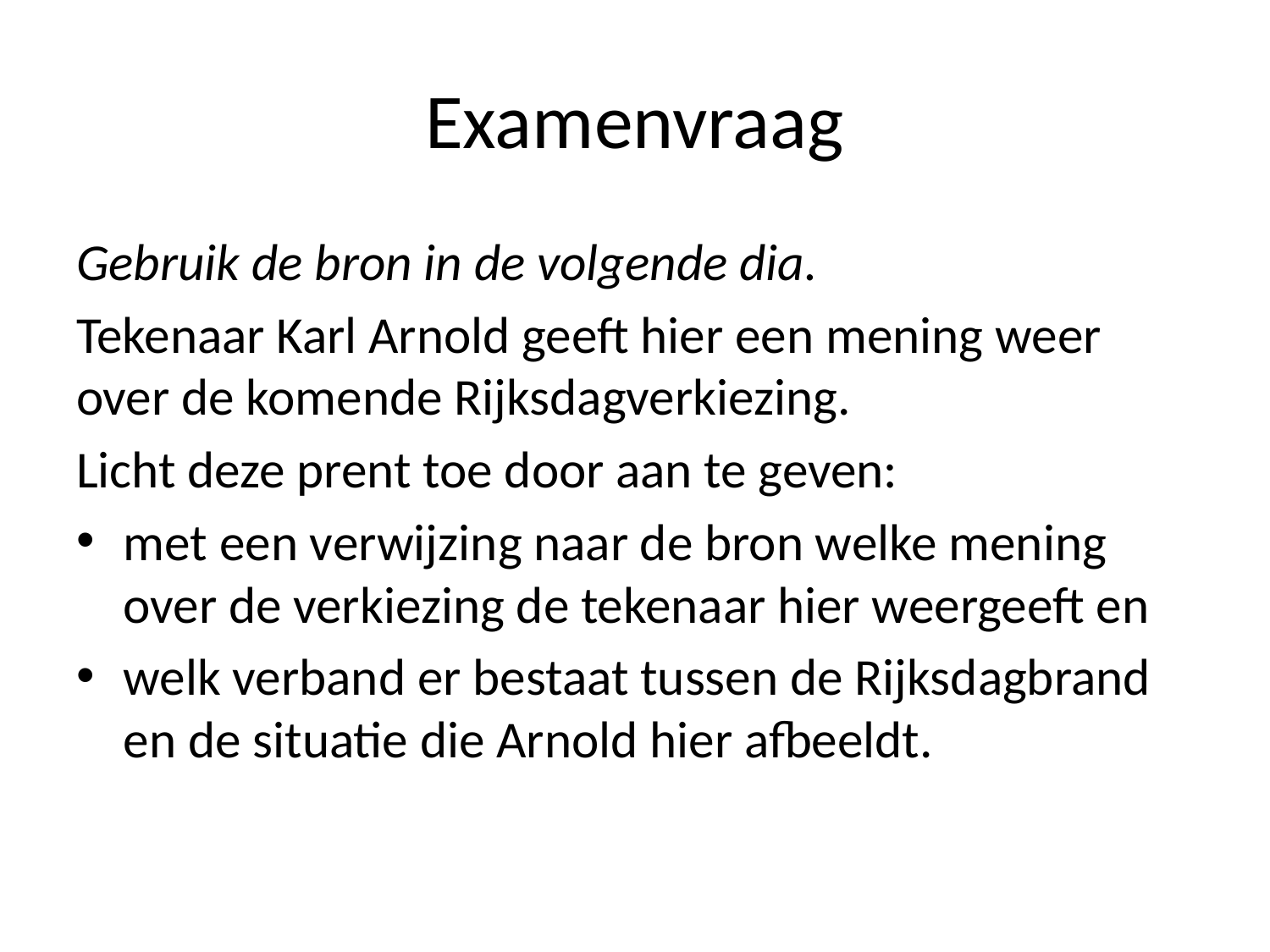

# Examenvraag
Gebruik de bron in de volgende dia.
Tekenaar Karl Arnold geeft hier een mening weer over de komende Rijksdagverkiezing.
Licht deze prent toe door aan te geven:
met een verwijzing naar de bron welke mening over de verkiezing de tekenaar hier weergeeft en
welk verband er bestaat tussen de Rijksdagbrand en de situatie die Arnold hier afbeeldt.